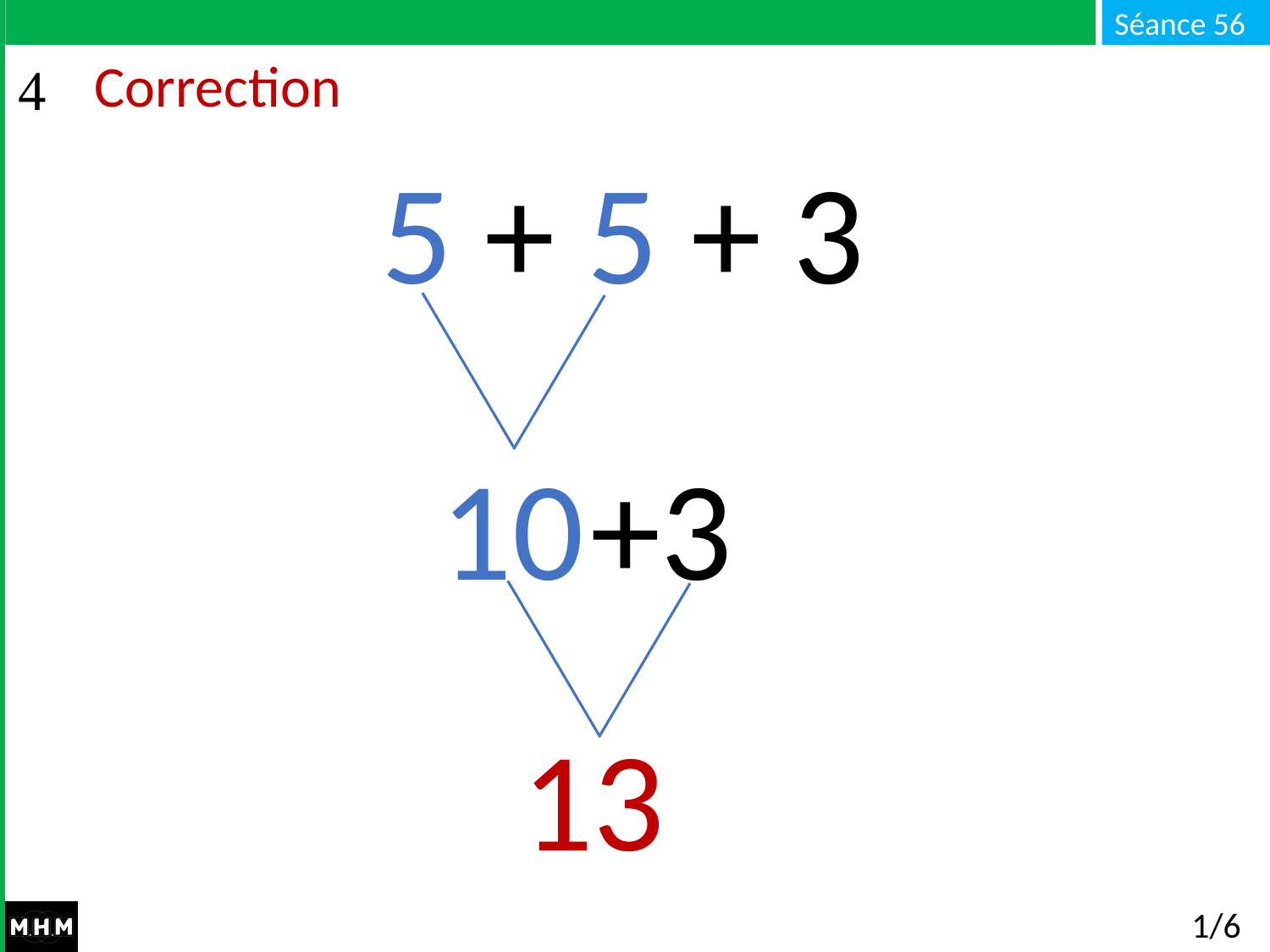

# Correction
5 + 5 + 3
+3
10
13
1/6